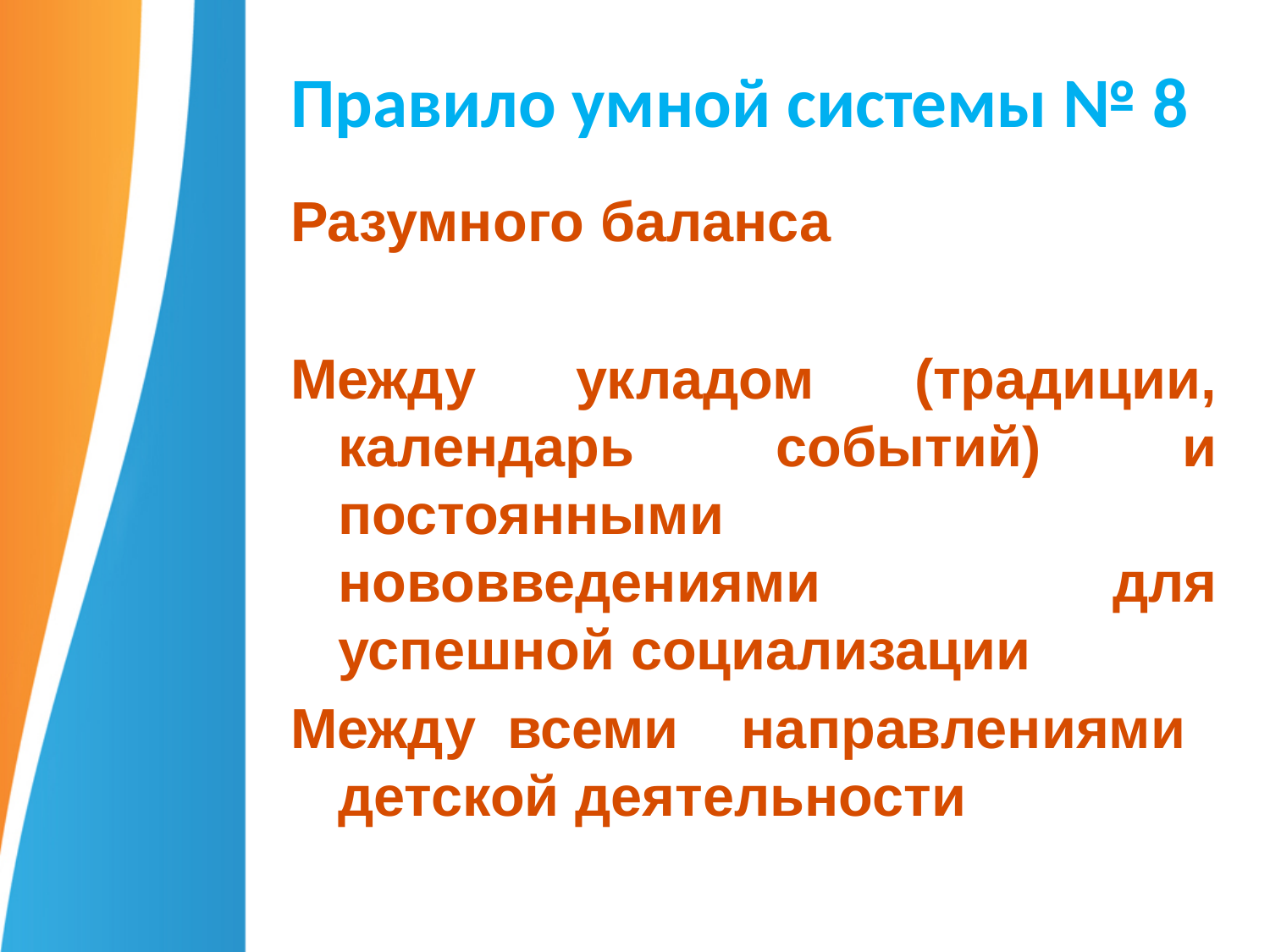

# Правило умной системы № 8
Разумного баланса

Между укладом (традиции, календарь событий) и постоянными нововведениями для успешной социализации
Между всеми  направлениями  детской деятельности